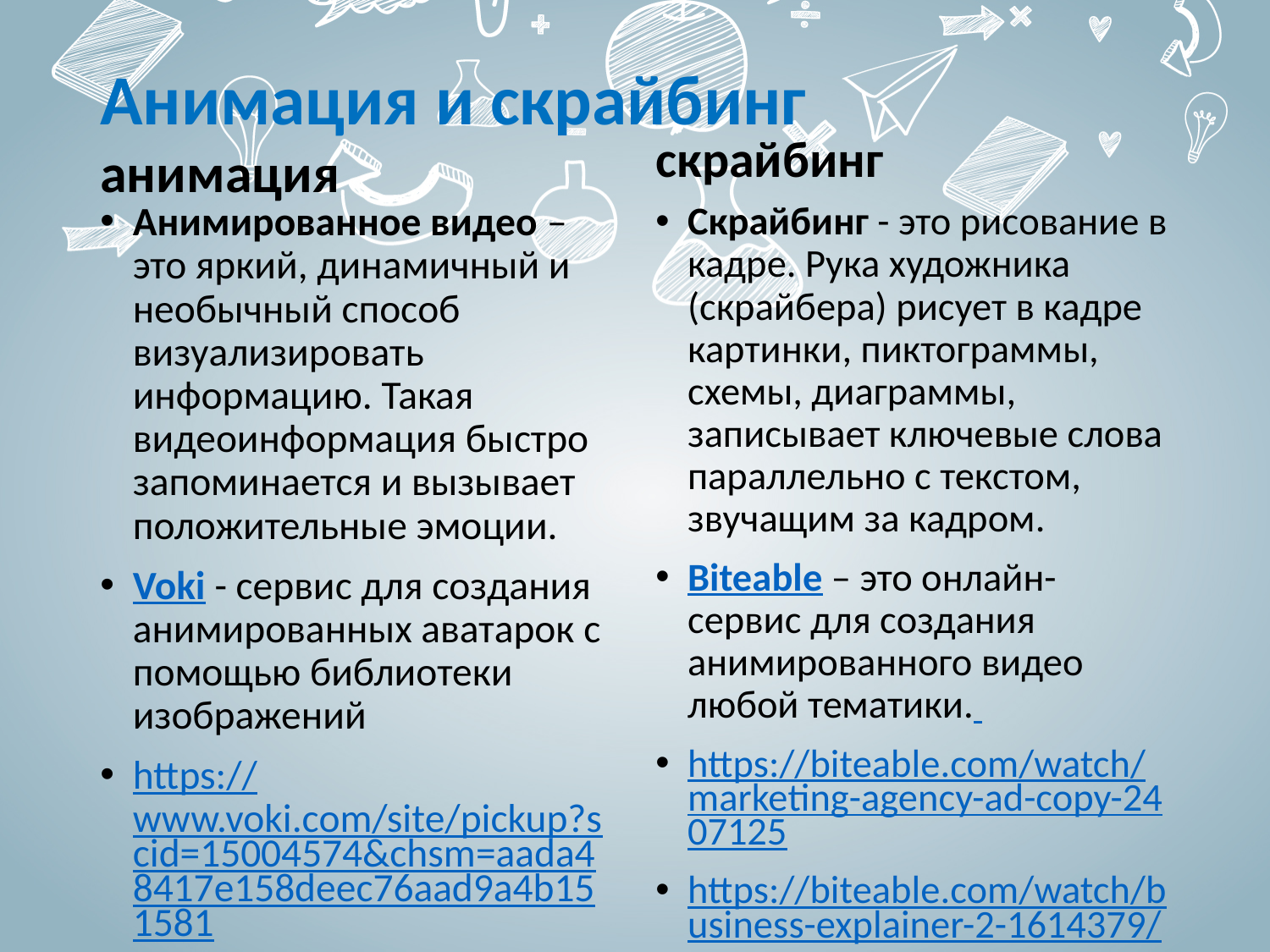

# Анимация и скрайбинг
скрайбинг
анимация
Анимированное видео – это яркий, динамичный и необычный способ визуализировать информацию. Такая видеоинформация быстро запоминается и вызывает положительные эмоции.
Voki - cервис для создания анимированных аватарок с помощью библиотеки изображений
https://www.voki.com/site/pickup?scid=15004574&chsm=aada48417e158deec76aad9a4b151581

Скрайбинг - это рисование в кадре. Рука художника (скрайбера) рисует в кадре картинки, пиктограммы, схемы, диаграммы, записывает ключевые слова параллельно с текстом, звучащим за кадром.
Biteable – это онлайн-сервис для создания анимированного видео любой тематики.
https://biteable.com/watch/marketing-agency-ad-copy-2407125
https://biteable.com/watch/business-explainer-2-1614379/